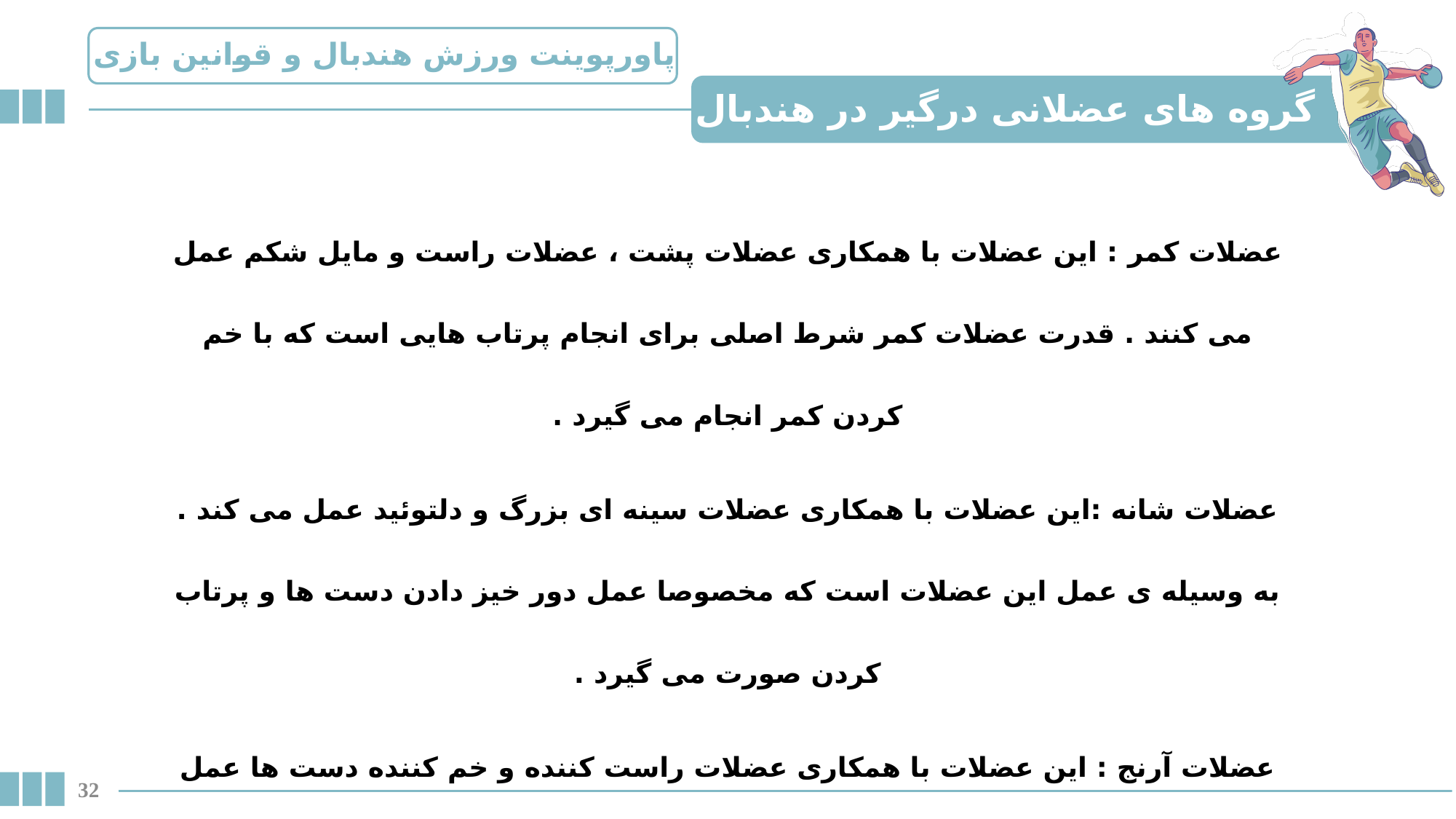

پاورپوینت ورزش هندبال و قوانین بازی
گروه های عضلانی درگیر در هندبال
عضلات کمر : این عضلات با همکاری عضلات پشت ، عضلات راست و مایل شکم عمل می کنند . قدرت عضلات کمر شرط اصلی برای انجام پرتاب هایی است که با خم کردن کمر انجام می گیرد .
عضلات شانه :این عضلات با همکاری عضلات سینه ای بزرگ و دلتوئید عمل می کند . به وسیله ی عمل این عضلات است که مخصوصا عمل دور خیز دادن دست ها و پرتاب کردن صورت می گیرد .
عضلات آرنج : این عضلات با همکاری عضلات راست کننده و خم کننده دست ها عمل می کنند . آن ها از چرخش بیش از حد مفصل آرنج جلوگیری کرده و باعث گردش آرنج می شوند .
32